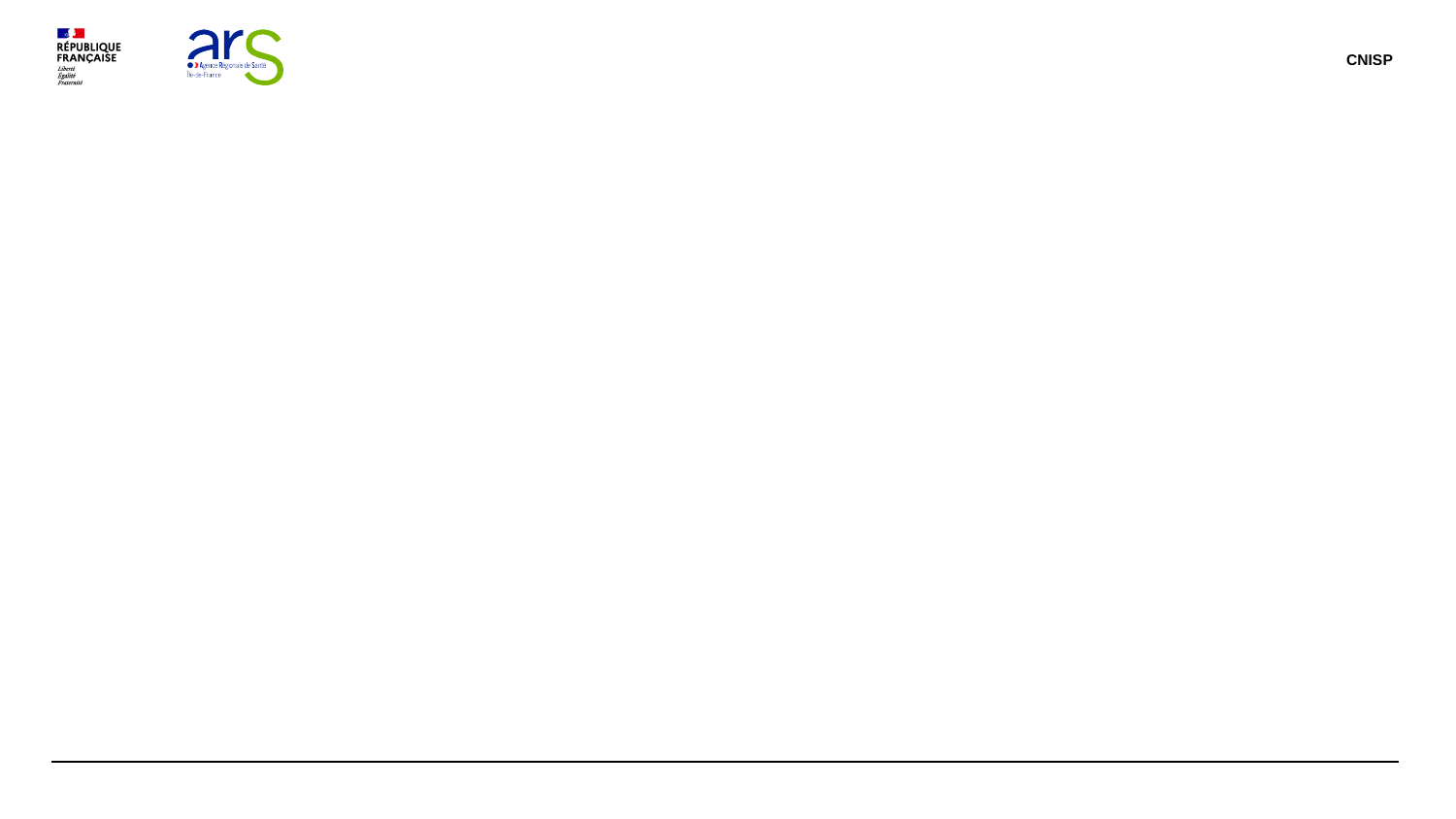

CNISP

# Cas pratiques
2 études de cas en parallèle – 30 min de réflexion
Préparation sanitaire aux grands évènements : Jeux Olympiques et Paralympiques Paris 2024
Enjeux climatiques : vague de chaleur et panne électrique
Restitution interactive par les groupes – 10 min par groupe
Questions – 5 min
31